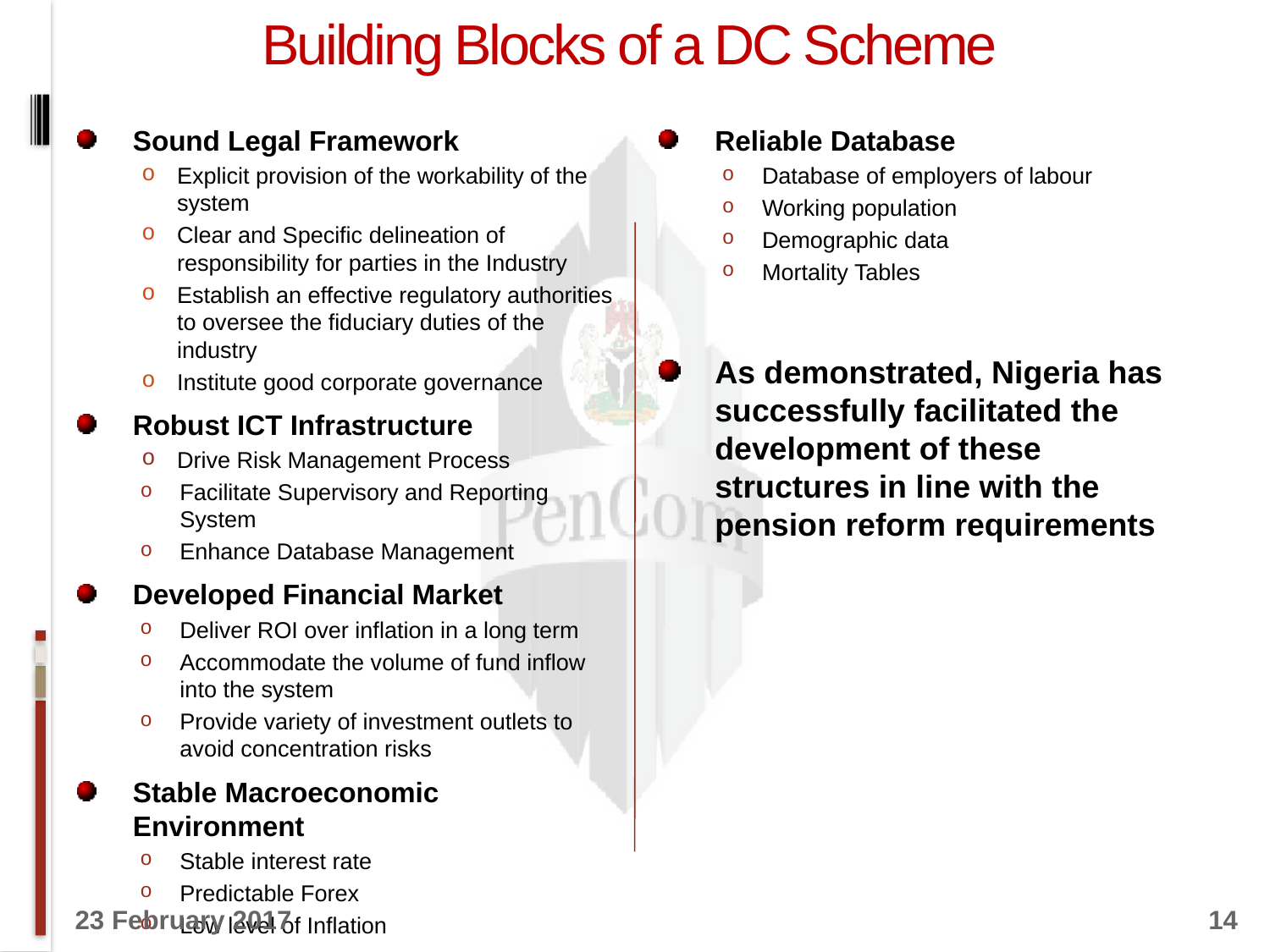

# Building Blocks of a DC Scheme
Sound Legal Framework
Explicit provision of the workability of the system
Clear and Specific delineation of responsibility for parties in the Industry
Establish an effective regulatory authorities to oversee the fiduciary duties of the industry
Institute good corporate governance
Robust ICT Infrastructure
Drive Risk Management Process
Facilitate Supervisory and Reporting System
Enhance Database Management
Developed Financial Market
Deliver ROI over inflation in a long term
Accommodate the volume of fund inflow into the system
Provide variety of investment outlets to avoid concentration risks
Stable Macroeconomic Environment
Stable interest rate
Predictable Forex
Low level of Inflation

Reliable Database
Database of employers of labour
Working population
Demographic data
Mortality Tables

As demonstrated, Nigeria has successfully facilitated the development of these structures in line with the pension reform requirements

23 February 2017
14